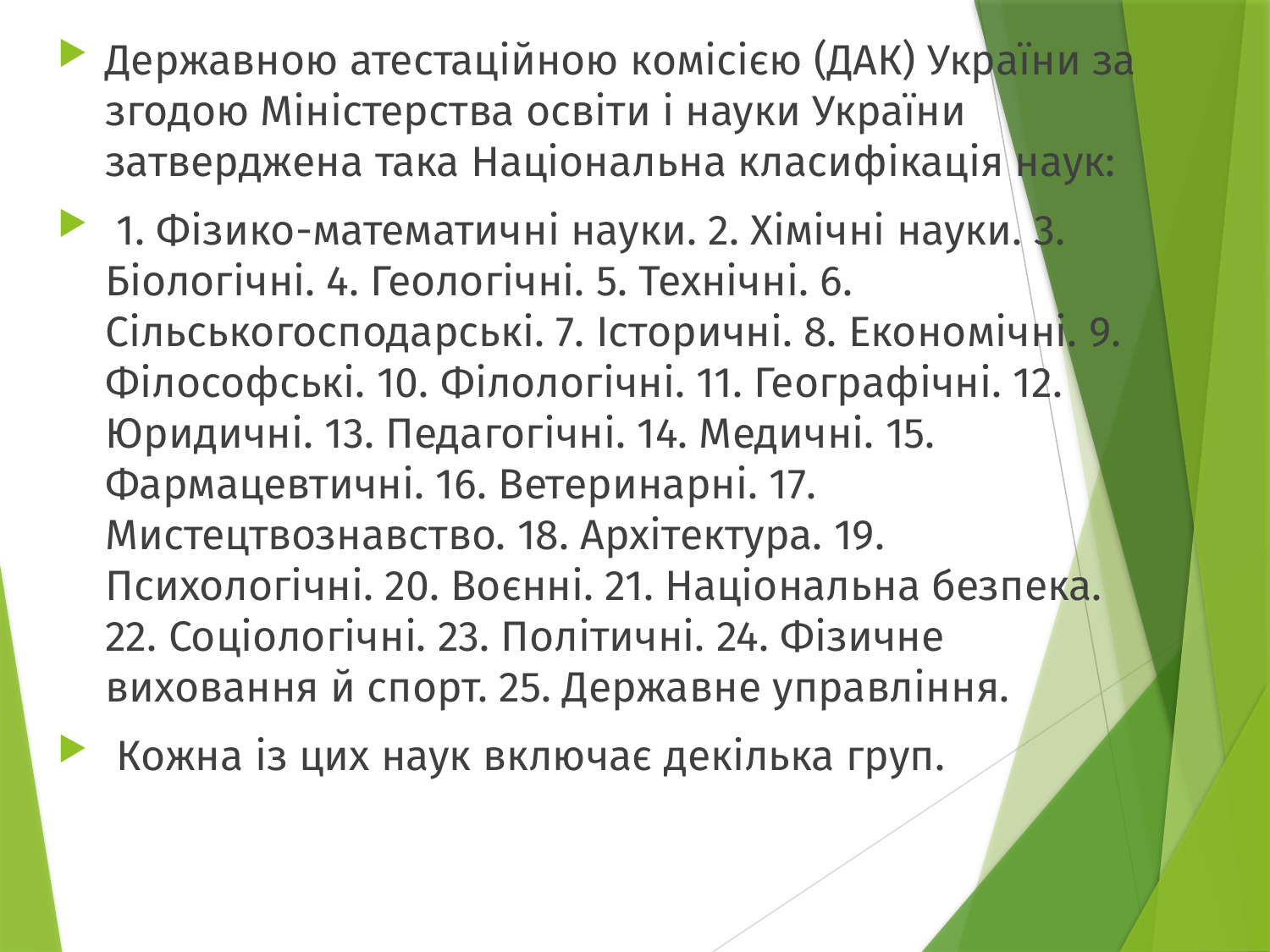

Державною атестаційною комісією (ДАК) України за згодою Міністерства освіти і науки України затверджена така Національна класифікація наук:
 1. Фізико-математичні науки. 2. Хімічні науки. 3. Біологічні. 4. Геологічні. 5. Технічні. 6. Сільськогосподарські. 7. Історичні. 8. Економічні. 9. Філософські. 10. Філологічні. 11. Географічні. 12. Юридичні. 13. Педагогічні. 14. Медичні. 15. Фармацевтичні. 16. Ветеринарні. 17. Мистецтвознавство. 18. Архітектура. 19. Психологічні. 20. Воєнні. 21. Національна безпека. 22. Соціологічні. 23. Політичні. 24. Фізичне виховання й спорт. 25. Державне управління.
 Кожна із цих наук включає декілька груп.